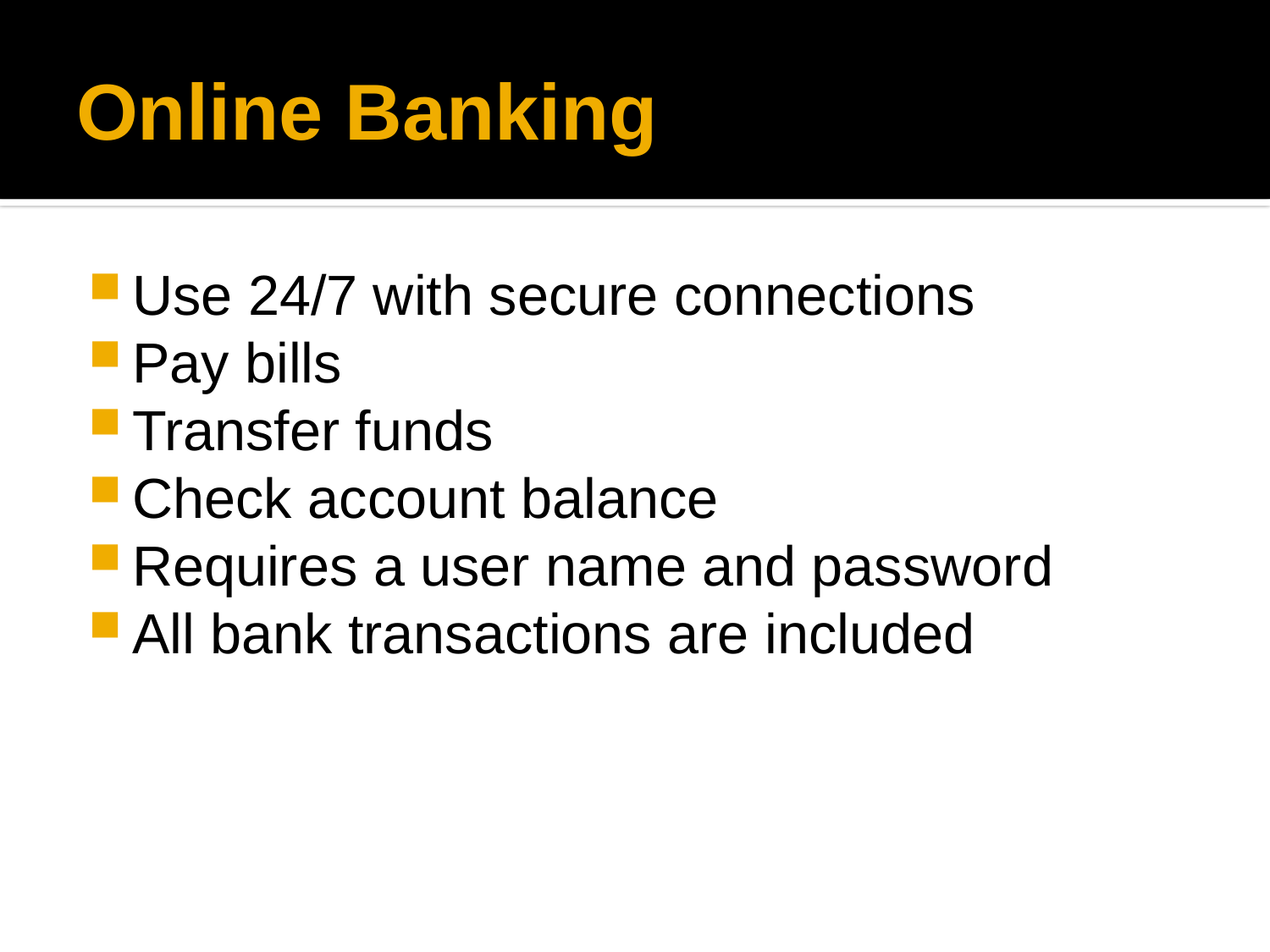

# Online Banking
Use 24/7 with secure connections
Pay bills
Transfer funds
Check account balance
Requires a user name and password
All bank transactions are included